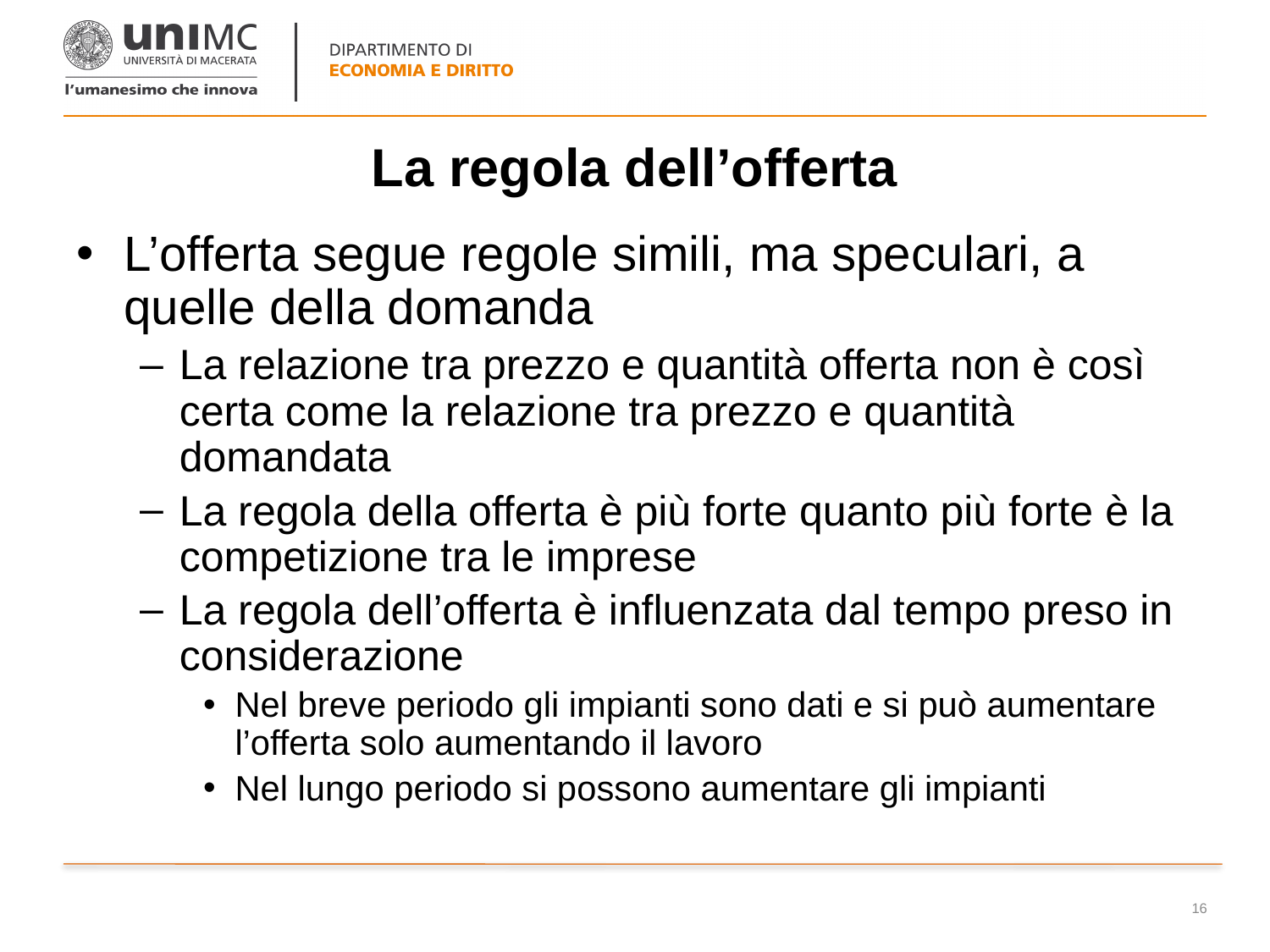

# La regola dell’offerta
L’offerta segue regole simili, ma speculari, a quelle della domanda
La relazione tra prezzo e quantità offerta non è così certa come la relazione tra prezzo e quantità domandata
La regola della offerta è più forte quanto più forte è la competizione tra le imprese
La regola dell’offerta è influenzata dal tempo preso in considerazione
Nel breve periodo gli impianti sono dati e si può aumentare l’offerta solo aumentando il lavoro
Nel lungo periodo si possono aumentare gli impianti
16